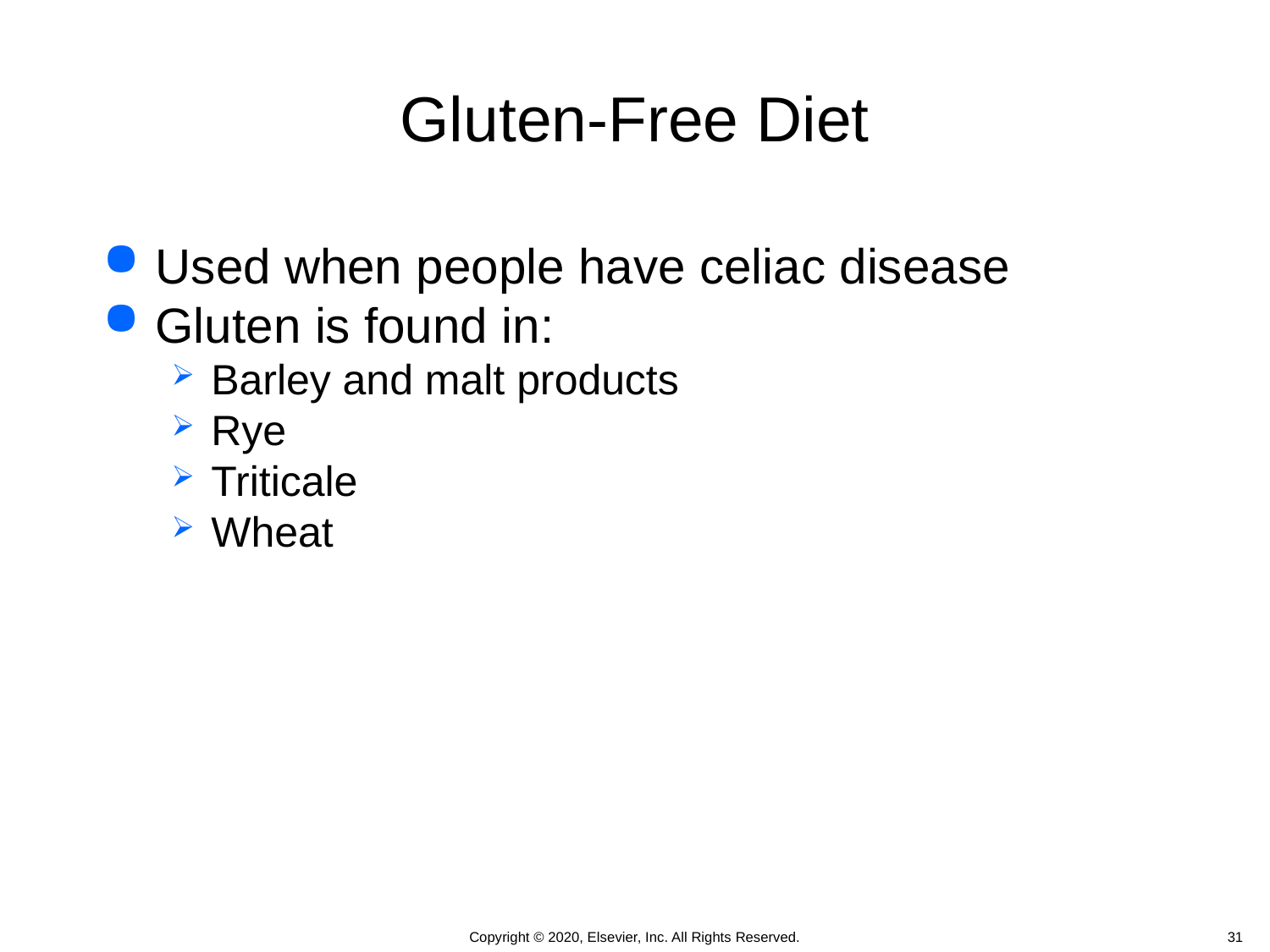

# Gluten-Free Diet
Used when people have celiac disease
Gluten is found in:
Barley and malt products
Rye
Triticale
Wheat
 31